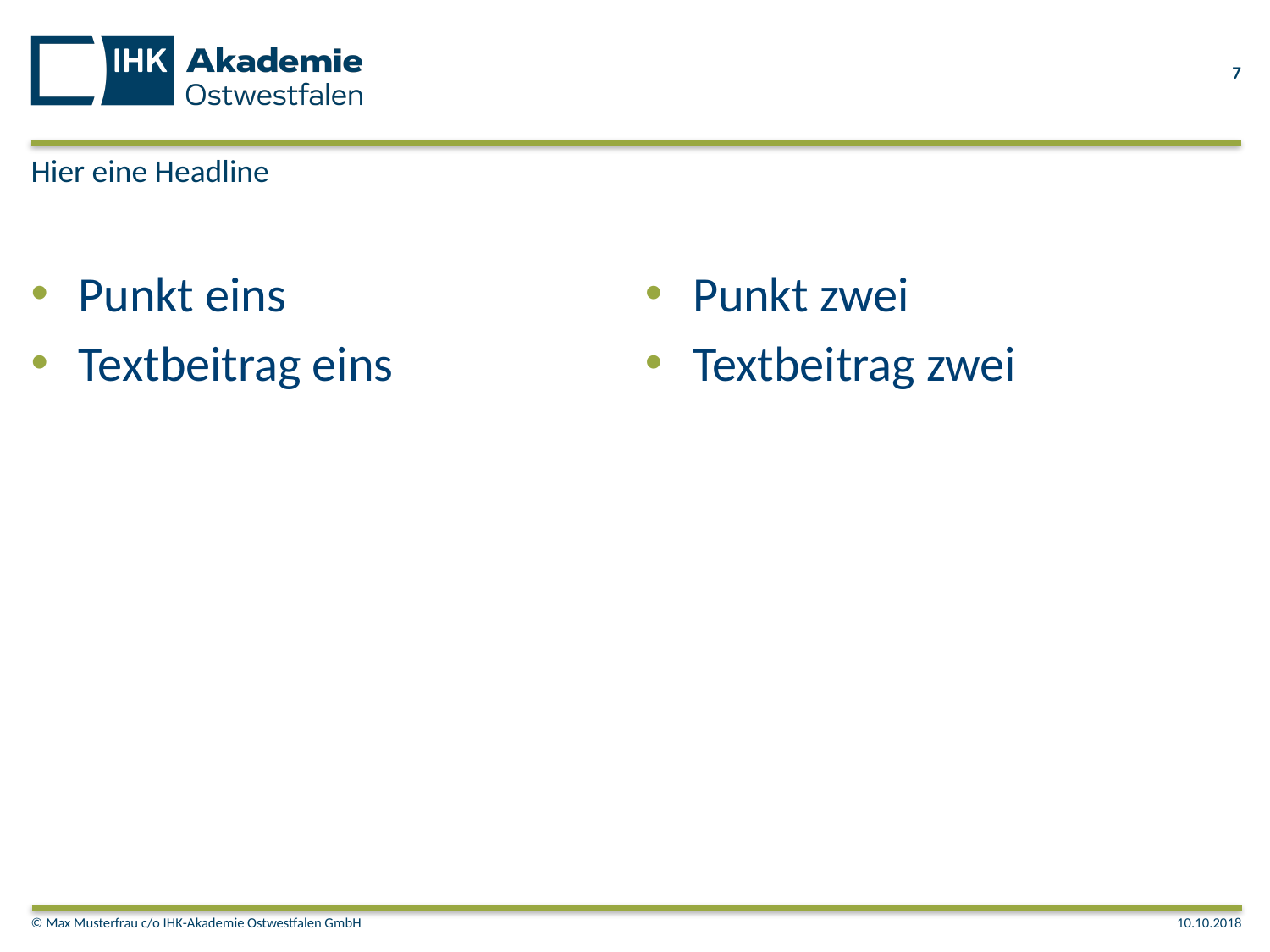

7
# Hier eine Headline
Punkt zwei
Textbeitrag zwei

Punkt eins
Textbeitrag eins

© Max Musterfrau c/o IHK-Akademie Ostwestfalen GmbH
10.10.2018